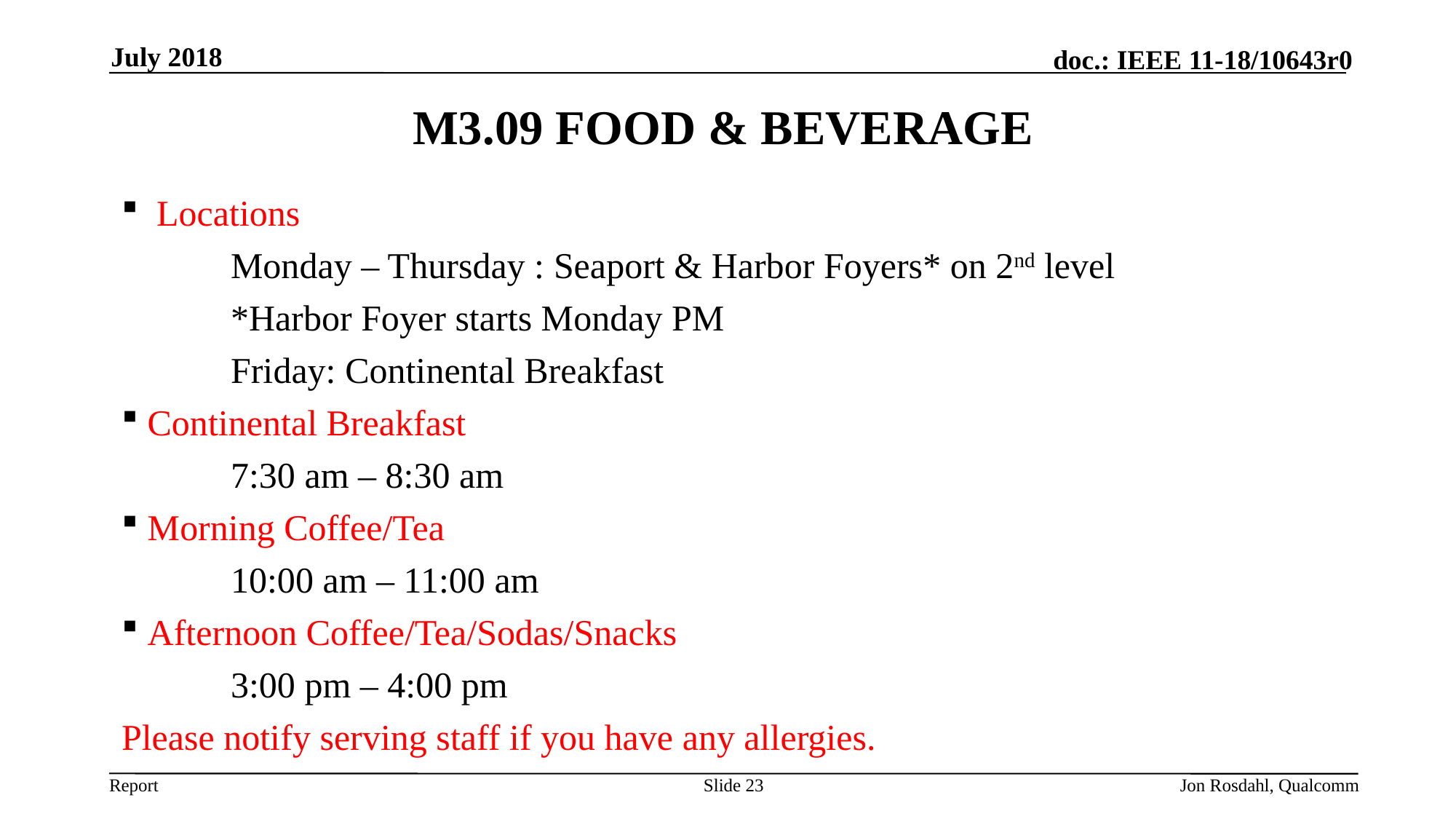

July 2018
M3.09 FOOD & BEVERAGE
 Locations
	Monday – Thursday : Seaport & Harbor Foyers* on 2nd level
	*Harbor Foyer starts Monday PM
	Friday: Continental Breakfast – Seaport Foyer on 2nd level
Continental Breakfast
	7:30 am – 8:30 am
Morning Coffee/Tea
	10:00 am – 11:00 am
Afternoon Coffee/Tea/Sodas/Snacks
	3:00 pm – 4:00 pm
Please notify serving staff if you have any allergies.

Slide 23
Jon Rosdahl, Qualcomm